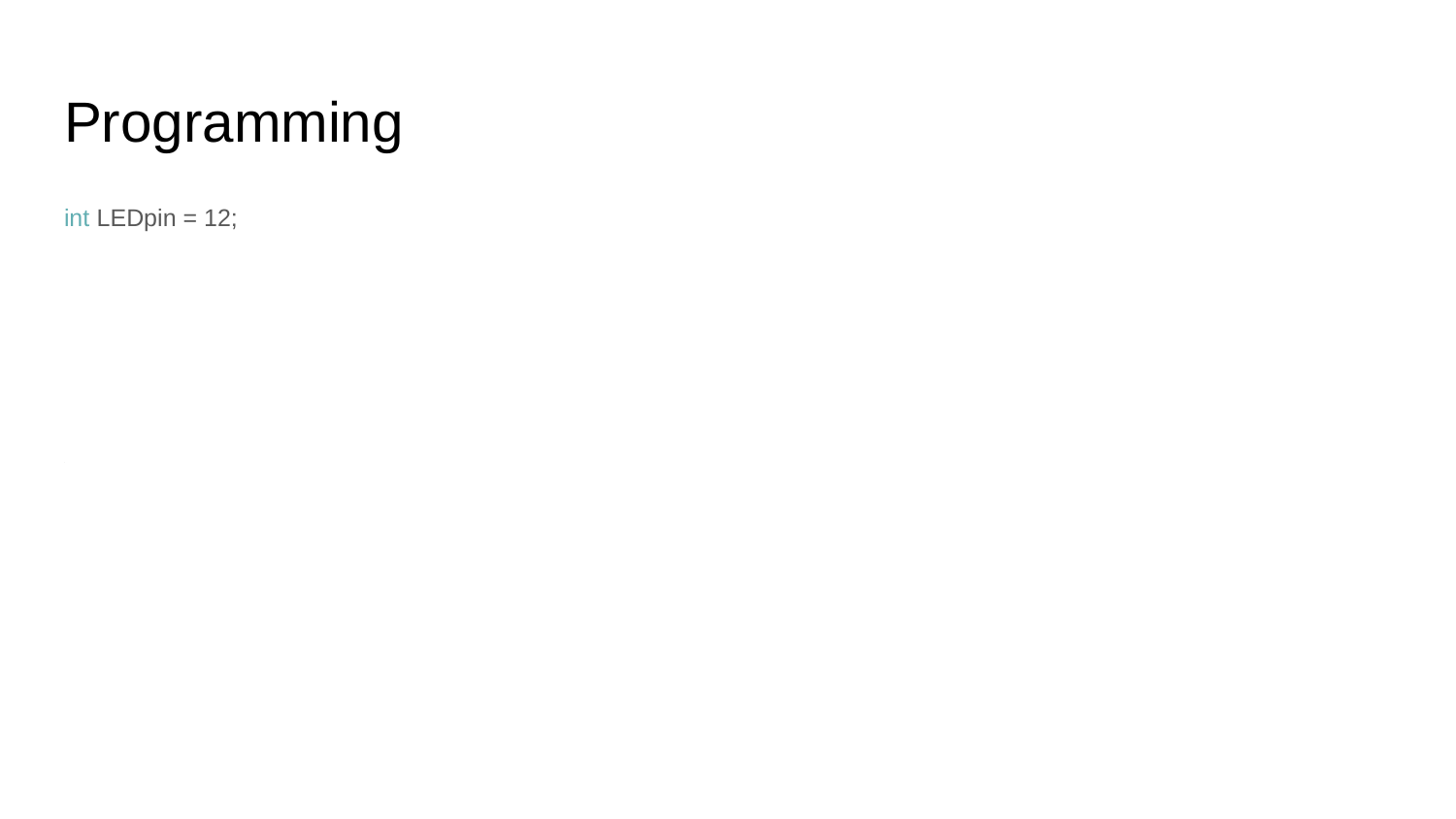

# Programming
int LEDpin = 12;
#include <library name>
for (int i=0; i <= 255; i++){
	do something
}
if (x = 10){
do something
}